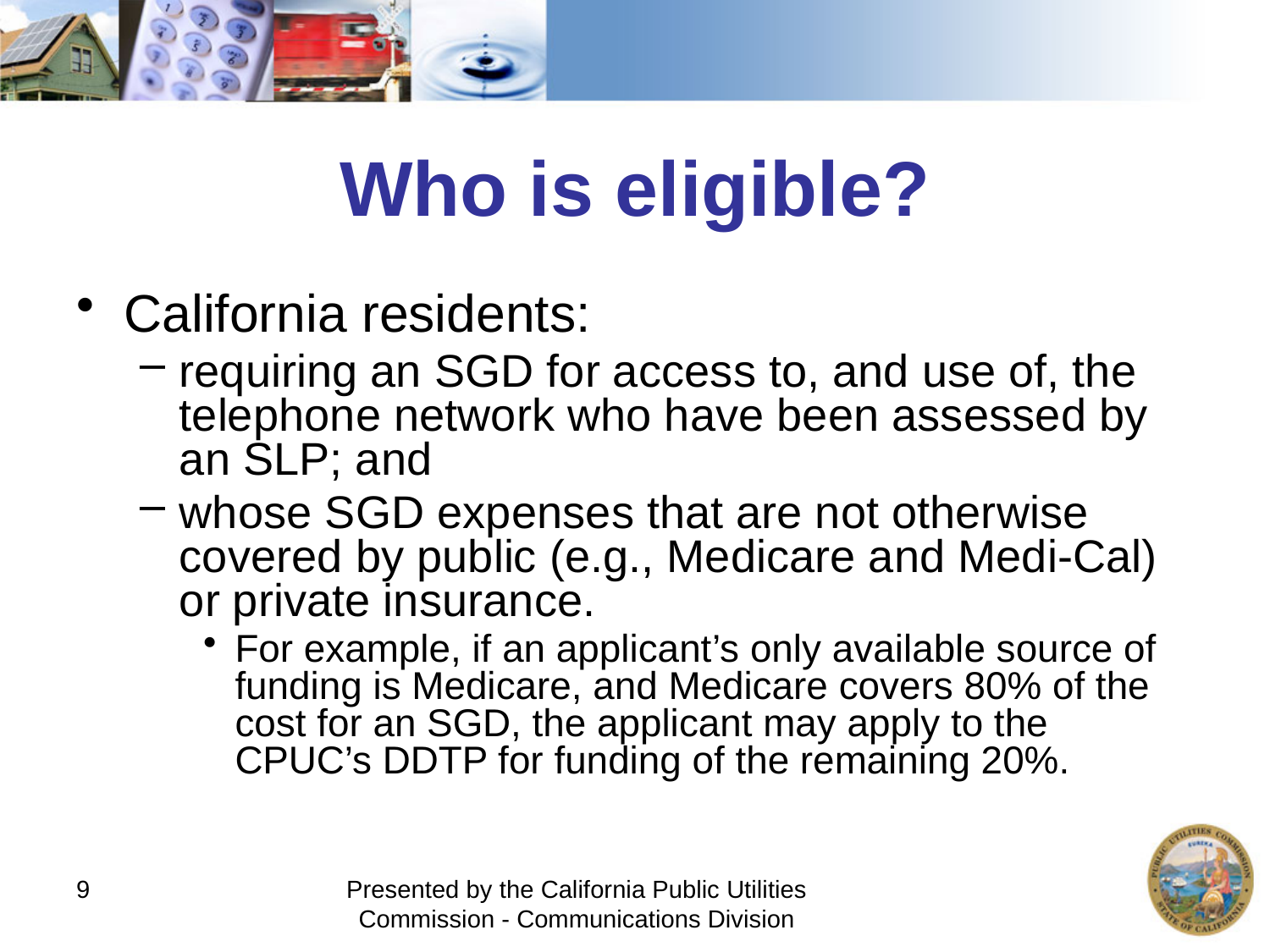

# Who is eligible?
California residents:
requiring an SGD for access to, and use of, the telephone network who have been assessed by an SLP; and
whose SGD expenses that are not otherwise covered by public (e.g., Medicare and Medi-Cal) or private insurance.
For example, if an applicant’s only available source of funding is Medicare, and Medicare covers 80% of the cost for an SGD, the applicant may apply to the CPUC’s DDTP for funding of the remaining 20%.

9
Presented by the California Public Utilities Commission - Communications Division